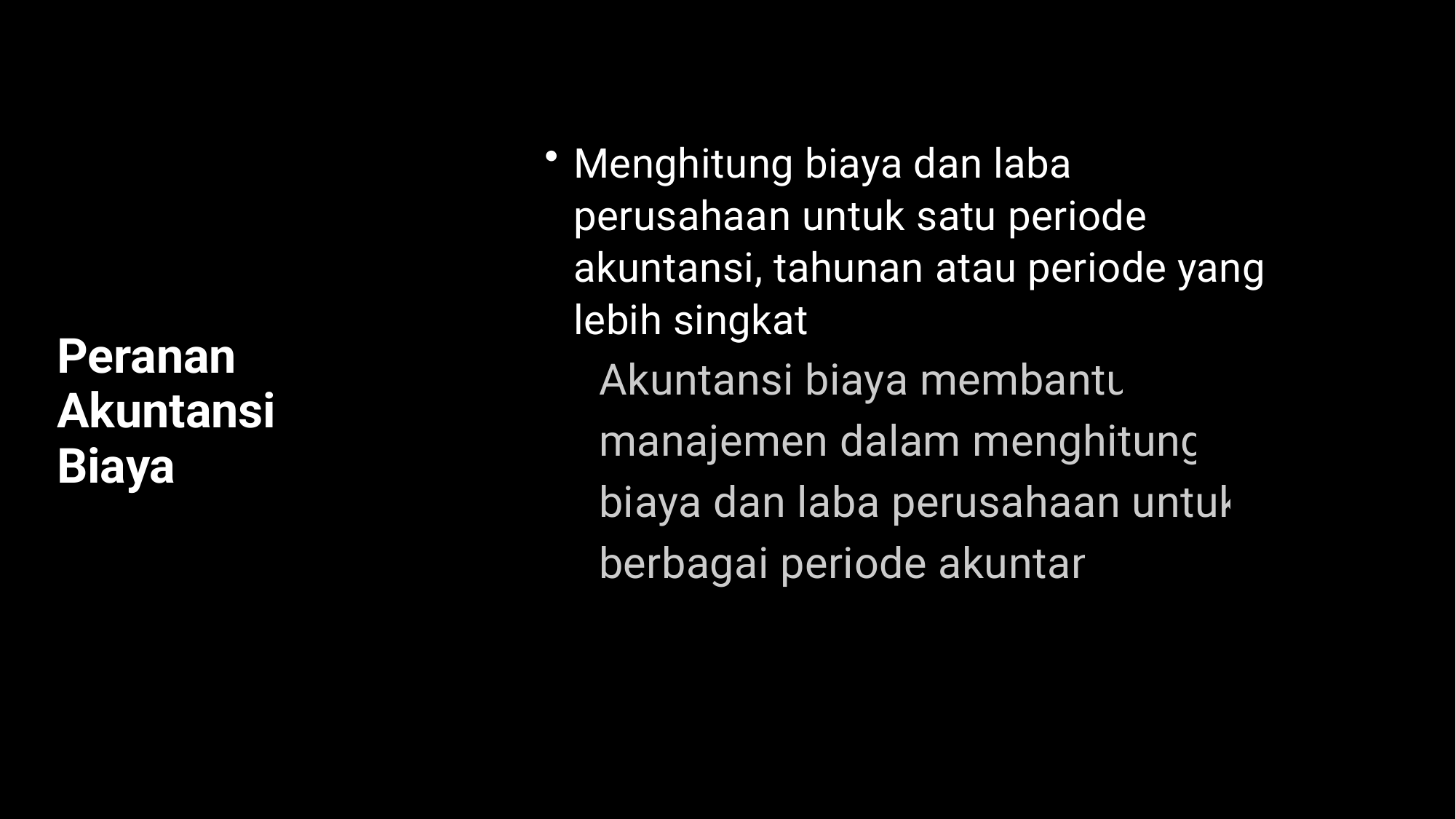

Menghitung biaya dan laba perusahaan untuk satu periode akuntansi, tahunan atau periode yang lebih singkat
Akuntansi biaya membantu manajemen dalam menghitung biaya dan laba perusahaan untuk berbagai periode akuntan
Peranan Akuntansi Biaya

13